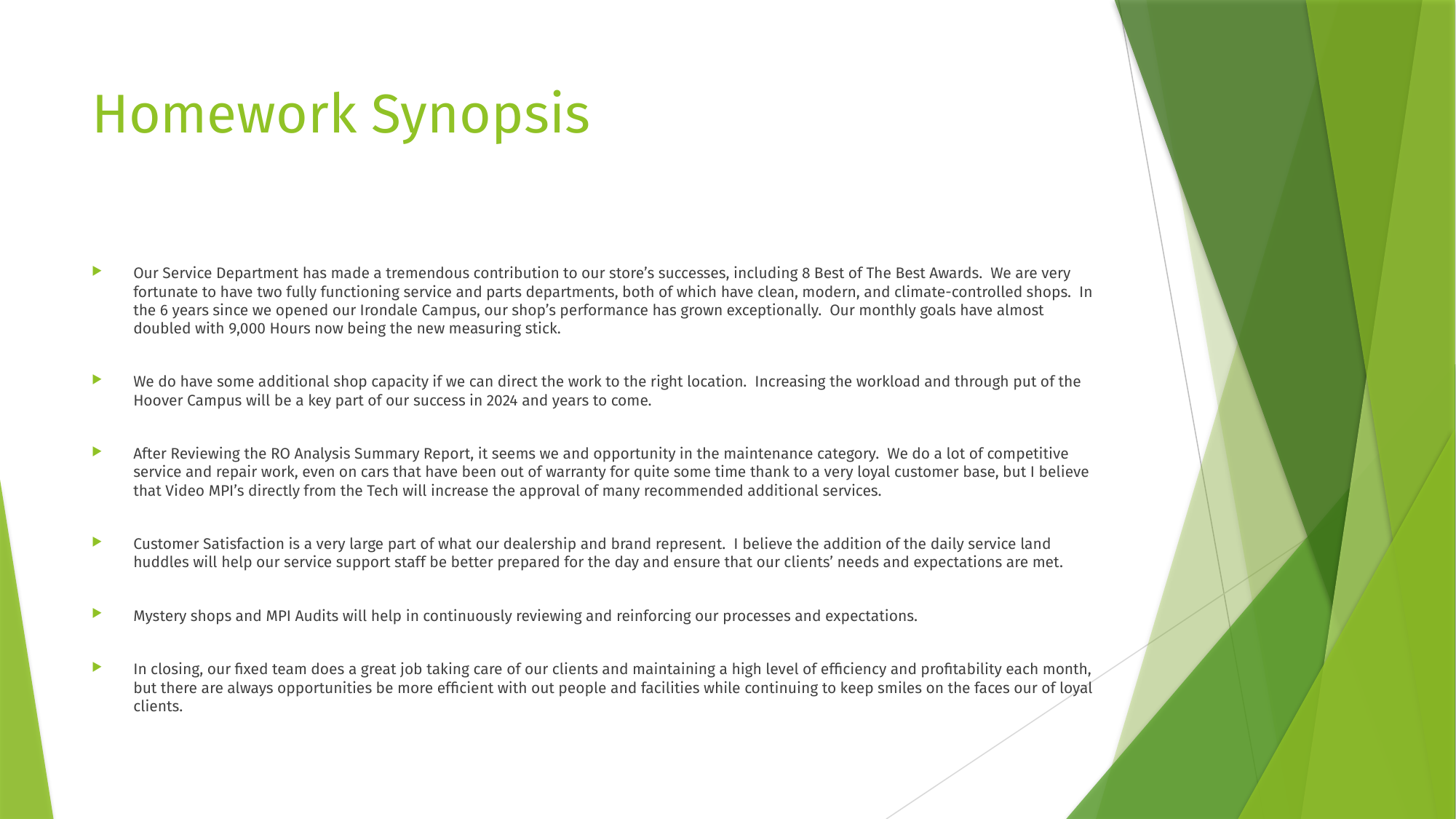

# Homework Synopsis
Our Service Department has made a tremendous contribution to our store’s successes, including 8 Best of The Best Awards.  We are very fortunate to have two fully functioning service and parts departments, both of which have clean, modern, and climate-controlled shops.  In the 6 years since we opened our Irondale Campus, our shop’s performance has grown exceptionally.  Our monthly goals have almost doubled with 9,000 Hours now being the new measuring stick.

We do have some additional shop capacity if we can direct the work to the right location.  Increasing the workload and through put of the Hoover Campus will be a key part of our success in 2024 and years to come.

After Reviewing the RO Analysis Summary Report, it seems we and opportunity in the maintenance category.  We do a lot of competitive service and repair work, even on cars that have been out of warranty for quite some time thank to a very loyal customer base, but I believe that Video MPI’s directly from the Tech will increase the approval of many recommended additional services.

Customer Satisfaction is a very large part of what our dealership and brand represent.  I believe the addition of the daily service land huddles will help our service support staff be better prepared for the day and ensure that our clients’ needs and expectations are met.

Mystery shops and MPI Audits will help in continuously reviewing and reinforcing our processes and expectations.

In closing, our fixed team does a great job taking care of our clients and maintaining a high level of efficiency and profitability each month, but there are always opportunities be more efficient with out people and facilities while continuing to keep smiles on the faces our of loyal clients.